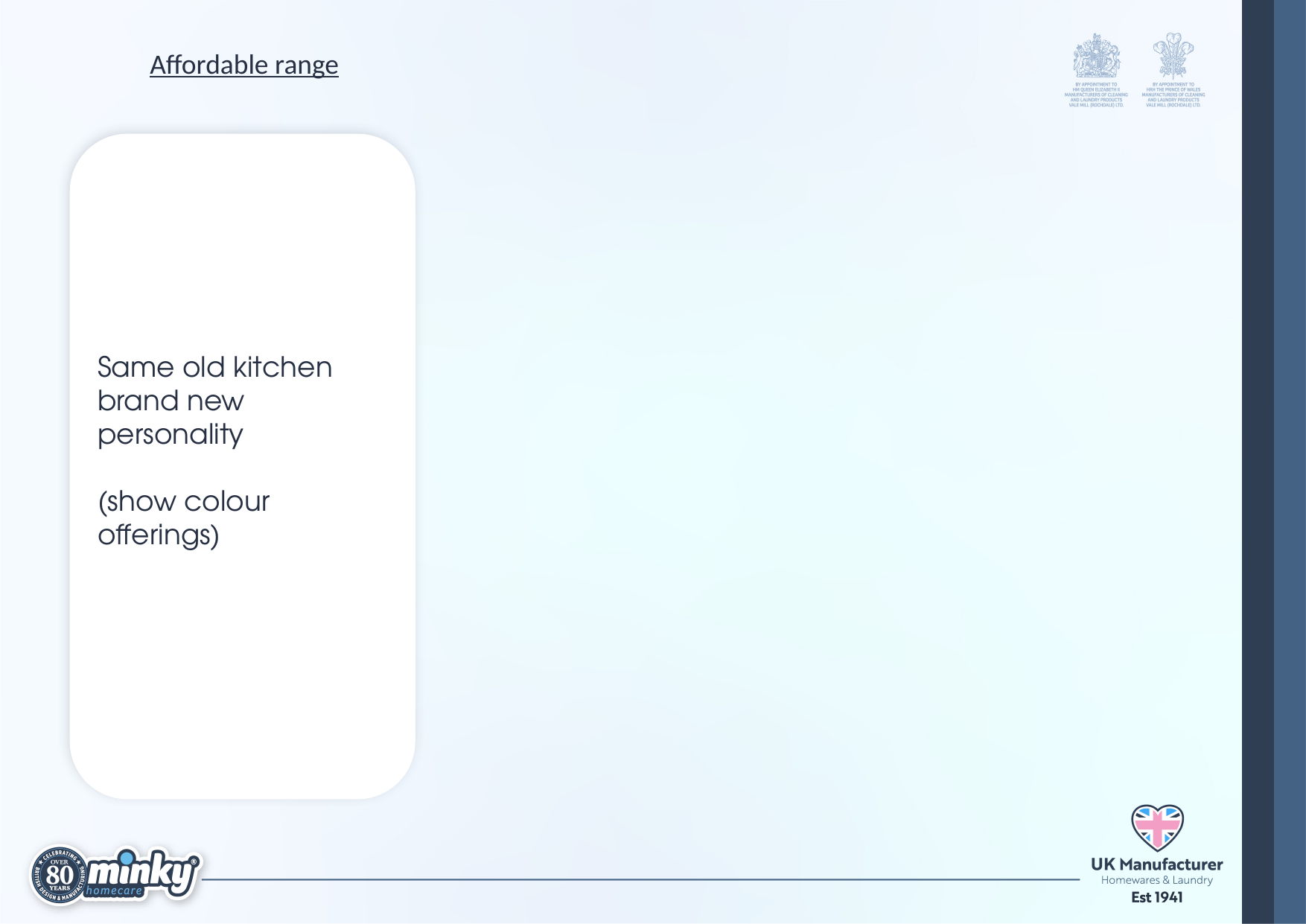

Affordable range
Same old kitchen brand new personality

(show colour offerings)